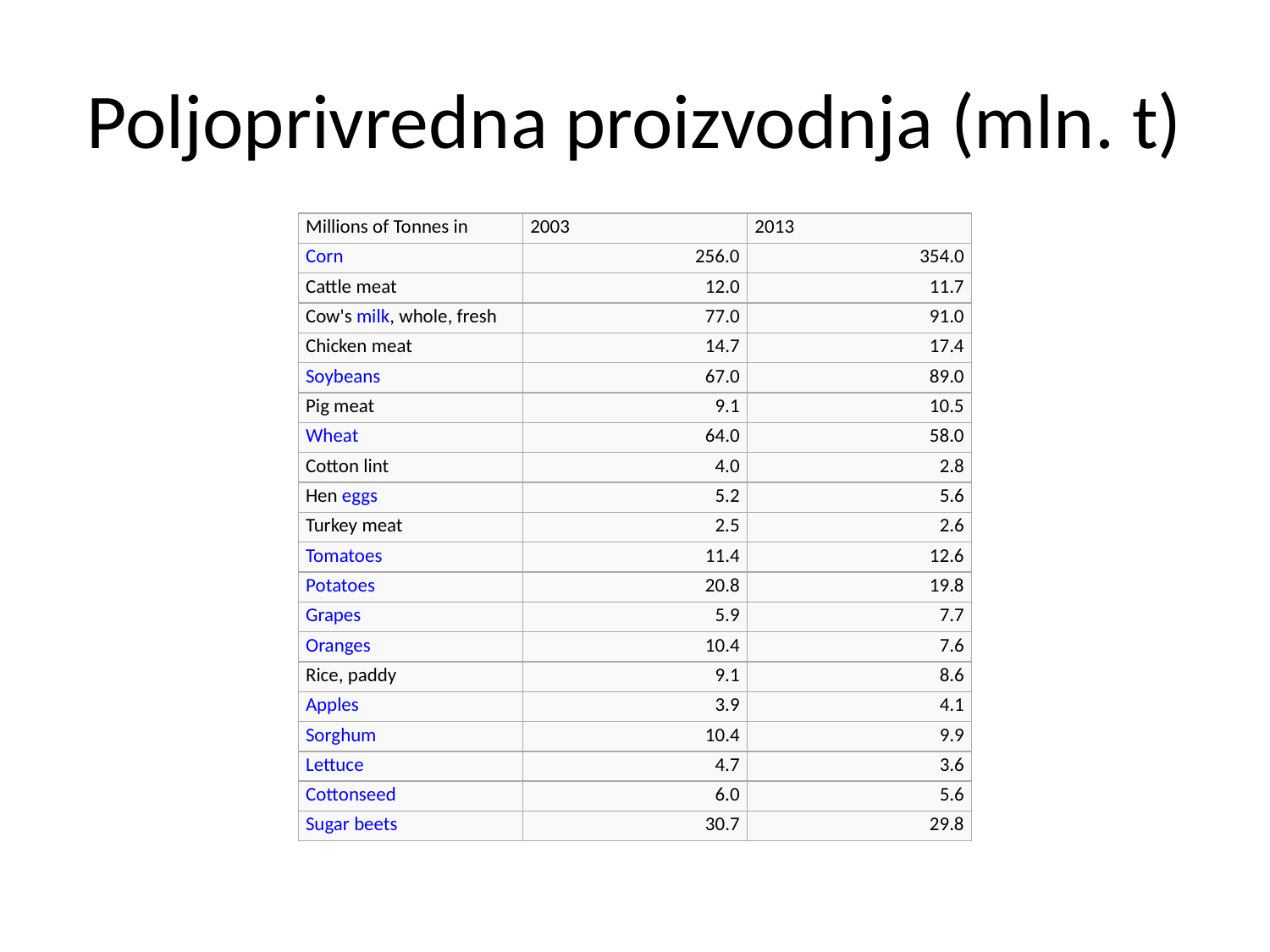

# Poljoprivredna proizvodnja (mln. t)
| Millions of Tonnes in | 2003 | 2013 |
| --- | --- | --- |
| Corn | 256.0 | 354.0 |
| Cattle meat | 12.0 | 11.7 |
| Cow's milk, whole, fresh | 77.0 | 91.0 |
| Chicken meat | 14.7 | 17.4 |
| Soybeans | 67.0 | 89.0 |
| Pig meat | 9.1 | 10.5 |
| Wheat | 64.0 | 58.0 |
| Cotton lint | 4.0 | 2.8 |
| Hen eggs | 5.2 | 5.6 |
| Turkey meat | 2.5 | 2.6 |
| Tomatoes | 11.4 | 12.6 |
| Potatoes | 20.8 | 19.8 |
| Grapes | 5.9 | 7.7 |
| Oranges | 10.4 | 7.6 |
| Rice, paddy | 9.1 | 8.6 |
| Apples | 3.9 | 4.1 |
| Sorghum | 10.4 | 9.9 |
| Lettuce | 4.7 | 3.6 |
| Cottonseed | 6.0 | 5.6 |
| Sugar beets | 30.7 | 29.8 |